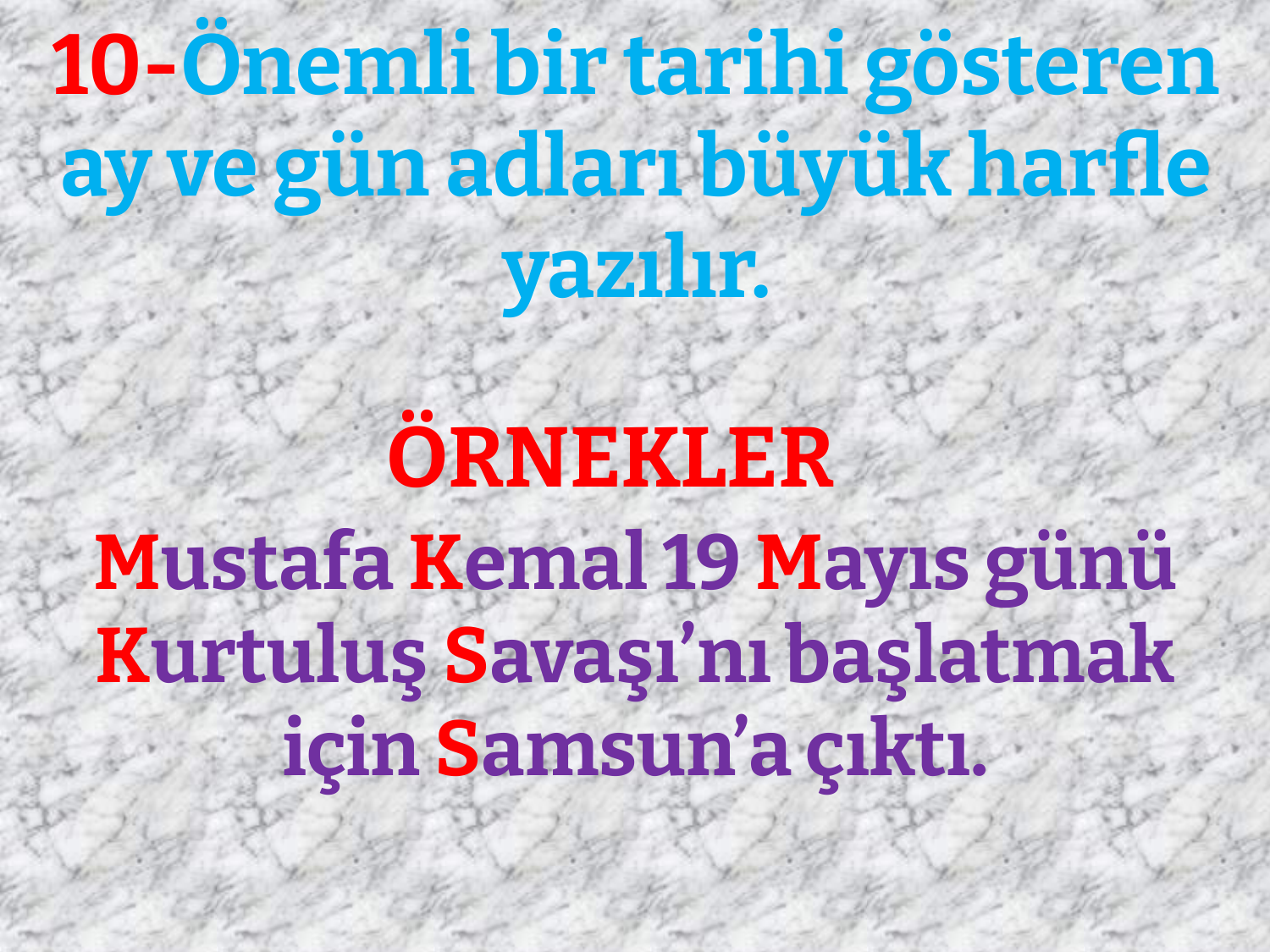

10-Önemli bir tarihi gösteren ay ve gün adları büyük harfle yazılır.
ÖRNEKLER
Mustafa Kemal 19 Mayıs günü Kurtuluş Savaşı’nı başlatmak için Samsun’a çıktı.